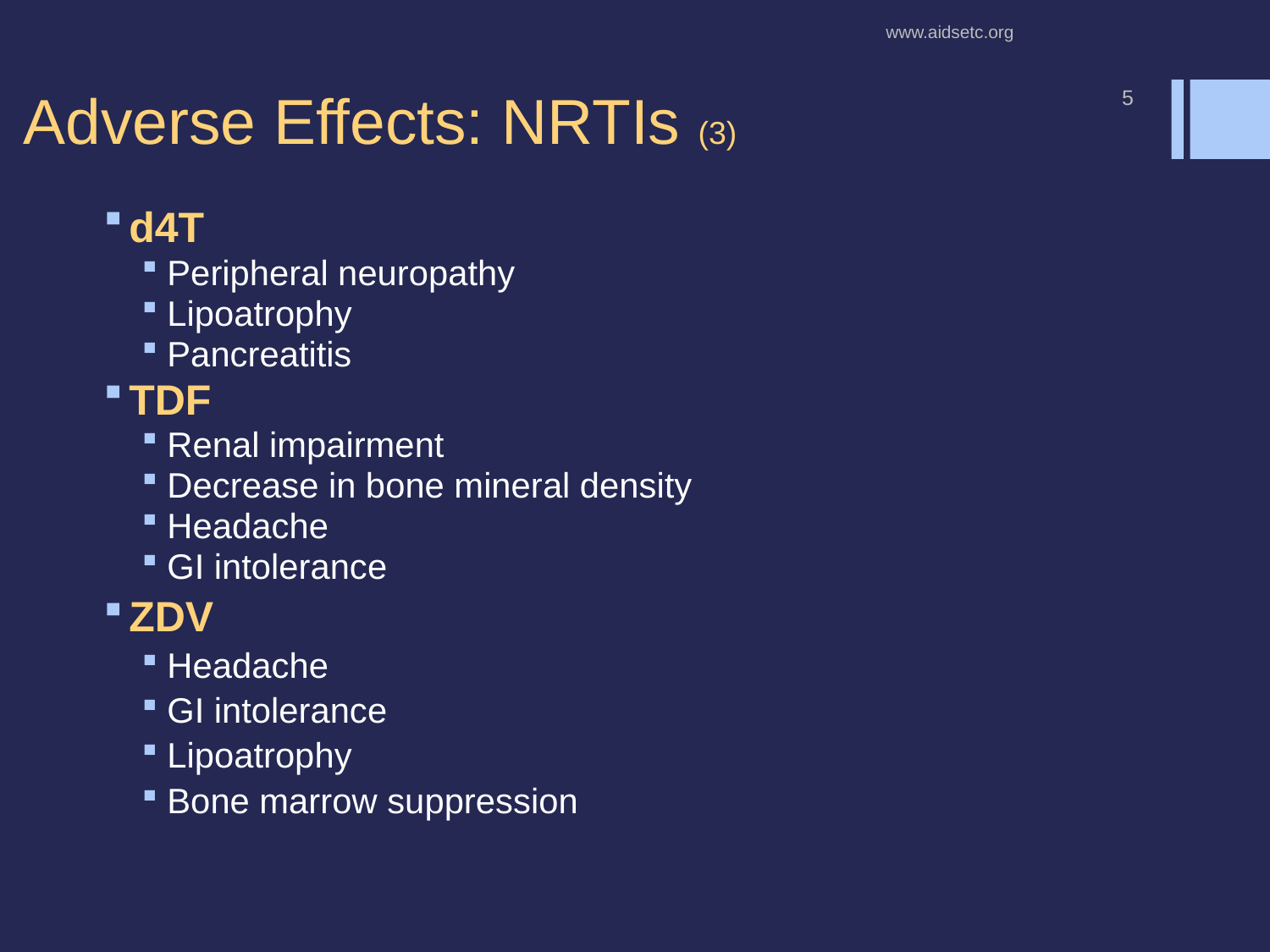

www.aidsetc.org
# Adverse Effects: NRTIs (3)
5
d4T
Peripheral neuropathy
Lipoatrophy
Pancreatitis
TDF
Renal impairment
Decrease in bone mineral density
Headache
GI intolerance
ZDV
Headache
GI intolerance
Lipoatrophy
Bone marrow suppression